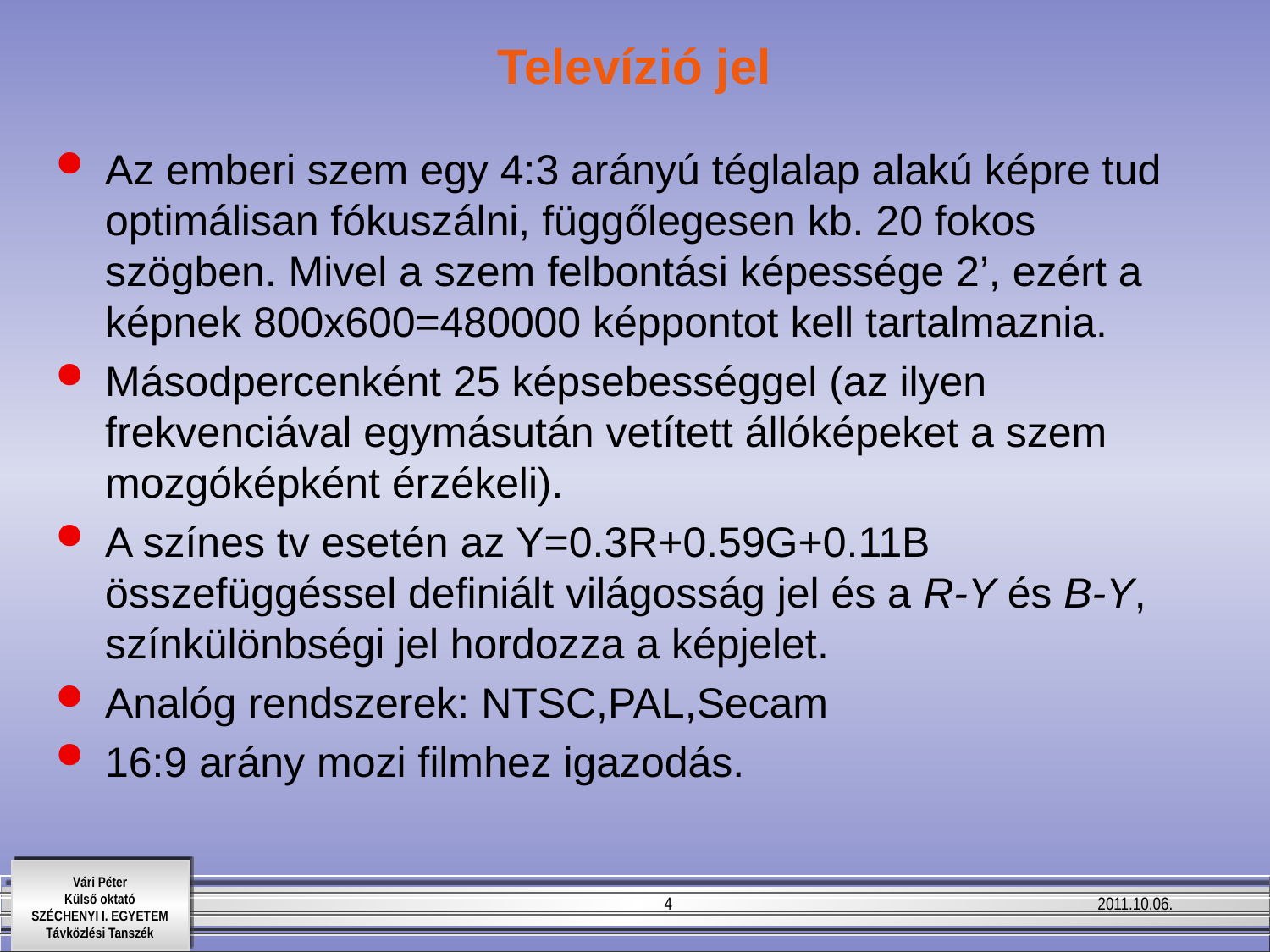

# Televízió jel
Az emberi szem egy 4:3 arányú téglalap alakú képre tud optimálisan fókuszálni, függőlegesen kb. 20 fokos szögben. Mivel a szem felbontási képessége 2’, ezért a képnek 800x600=480000 képpontot kell tartalmaznia.
Másodpercenként 25 képsebességgel (az ilyen frekvenciával egymásután vetített állóképeket a szem mozgóképként érzékeli).
A színes tv esetén az Y=0.3R+0.59G+0.11B összefüggéssel definiált világosság jel és a R-Y és B-Y, színkülönbségi jel hordozza a képjelet.
Analóg rendszerek: NTSC,PAL,Secam
16:9 arány mozi filmhez igazodás.

4
2011.10.06.